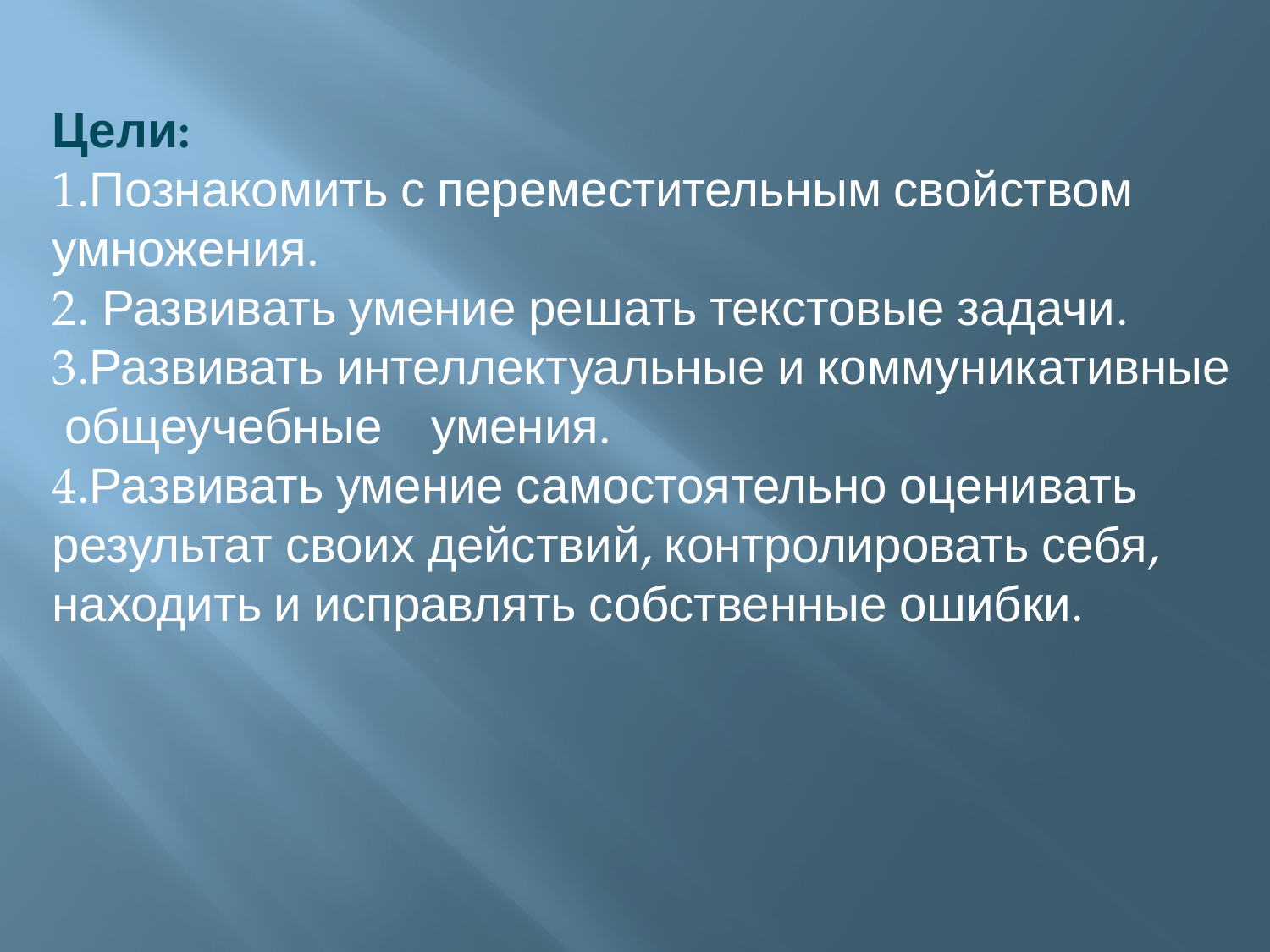

Цели:
Познакомить с переместительным свойством умножения.
2. Развивать умение решать текстовые задачи.
3.Развивать интеллектуальные и коммуникативные    общеучебные    умения.
4.Развивать умение самостоятельно оценивать результат своих действий, контролировать себя, находить и исправлять собственные ошибки.